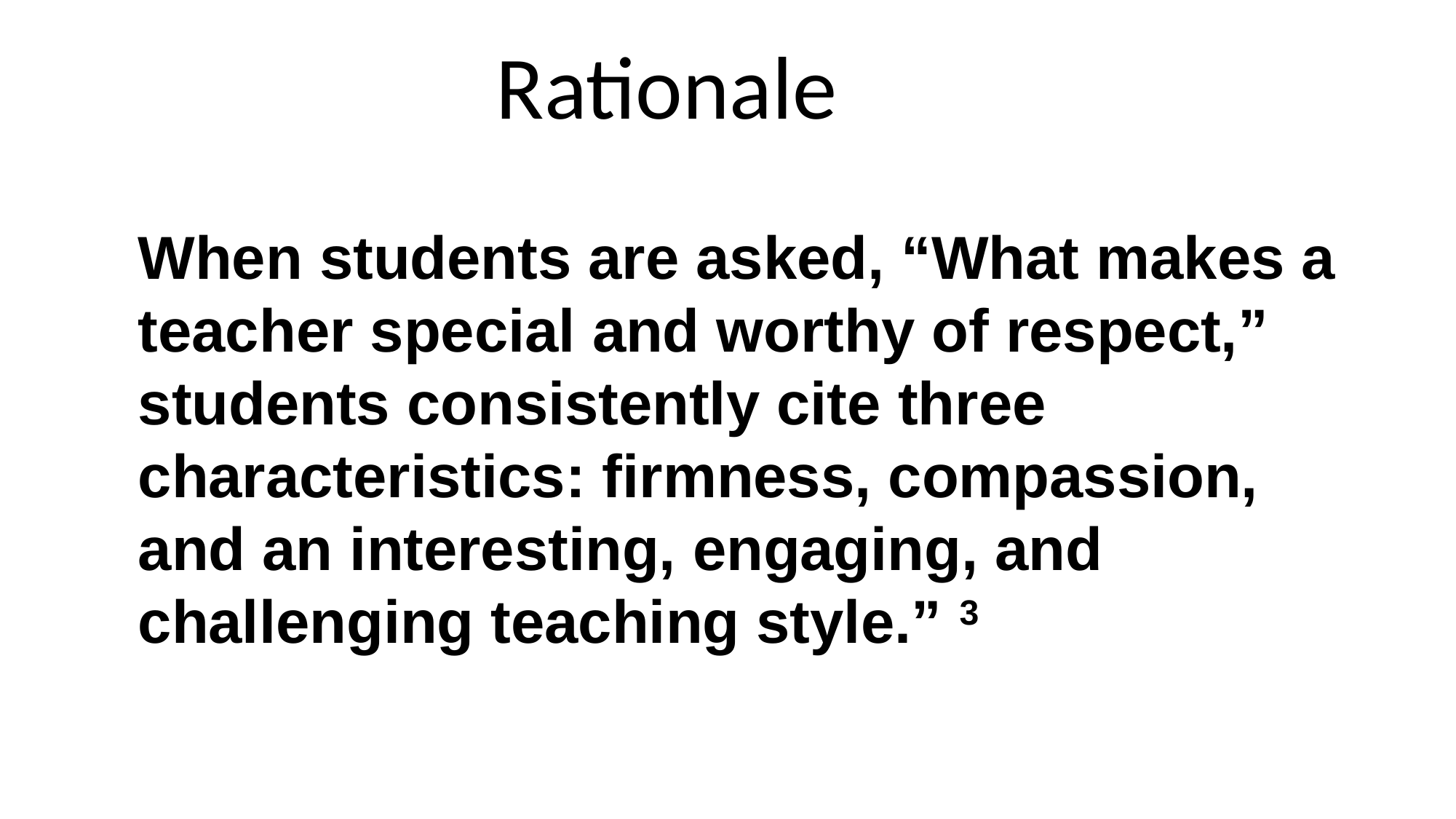

# Rationale
When students are asked, “What makes a teacher special and worthy of respect,” students consistently cite three characteristics: firmness, compassion, and an interesting, engaging, and challenging teaching style.” 3